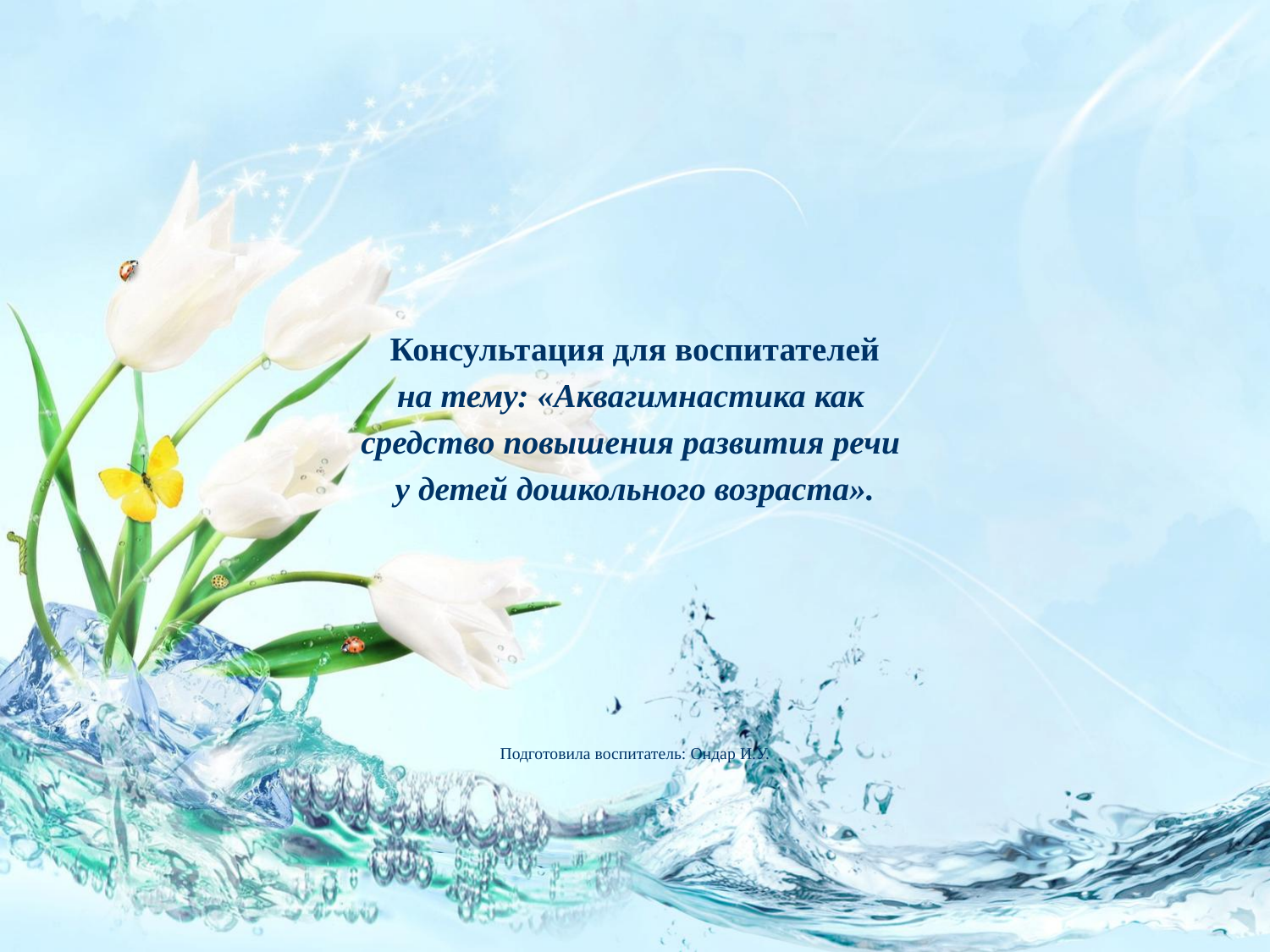

Консультация для воспитателей
на тему: «Аквагимнастика как
средство повышения развития речи
у детей дошкольного возраста».

Подготовила воспитатель: Ондар И.У.